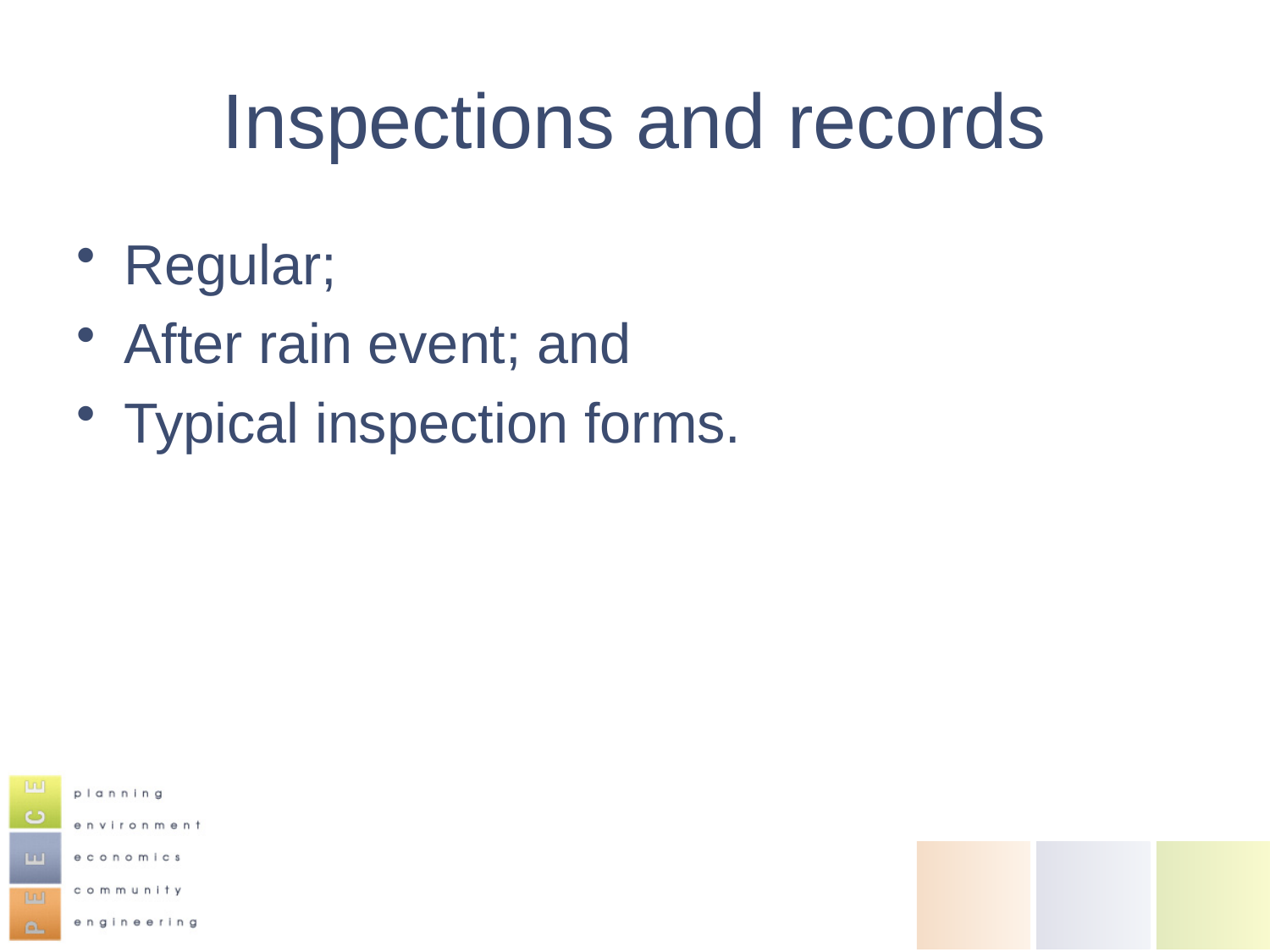

# Inspections and records
Regular;
After rain event; and
Typical inspection forms.